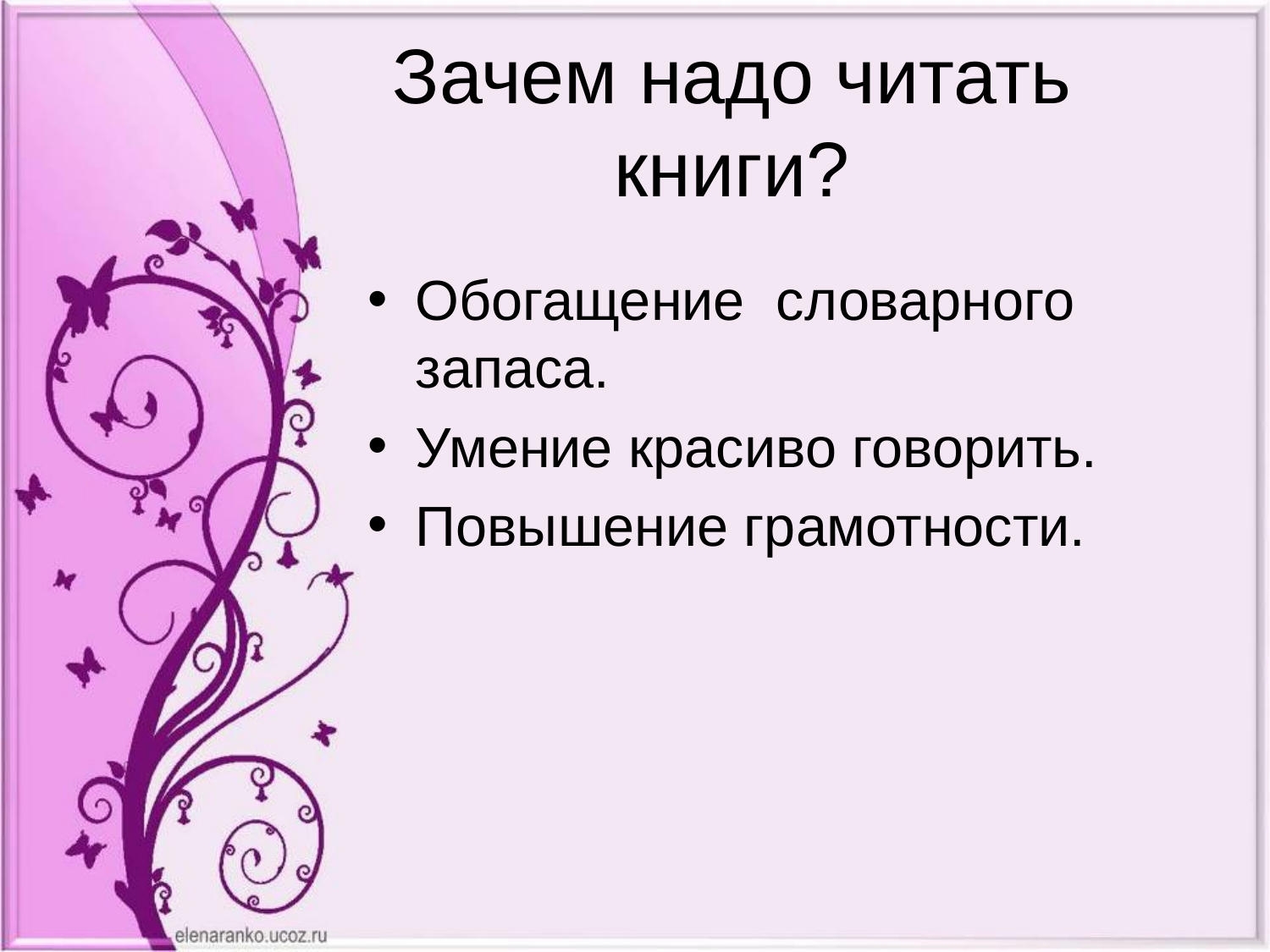

# Зачем надо читать книги?
Обогащение  словарного запаса.
Умение красиво говорить.
Повышение грамотности.